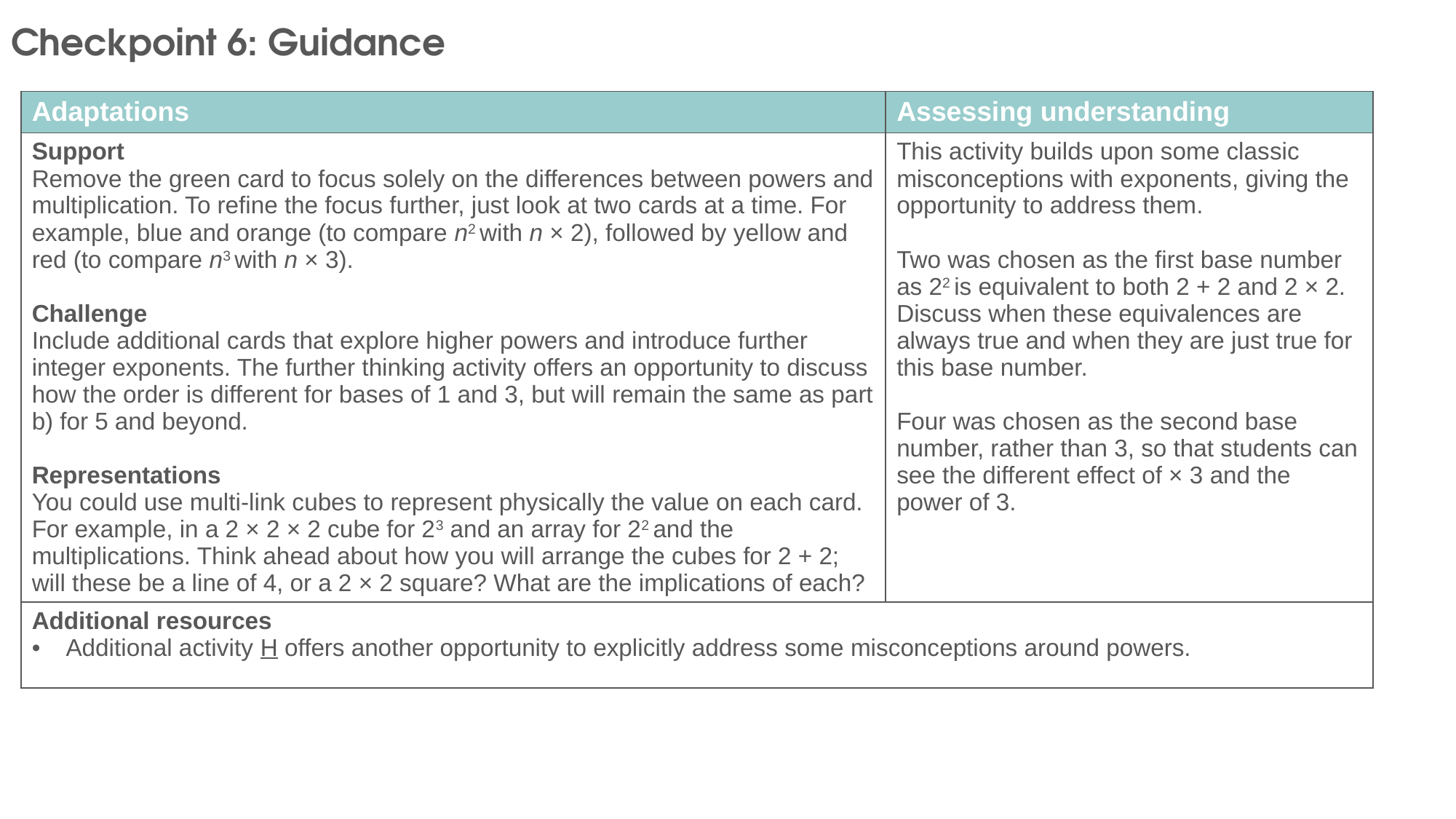

Checkpoint 6: Guidance
| Adaptations | Assessing understanding |
| --- | --- |
| Support Remove the green card to focus solely on the differences between powers and multiplication. To refine the focus further, just look at two cards at a time. For example, blue and orange (to compare n2 with n × 2), followed by yellow and red (to compare n3 with n × 3). Challenge Include additional cards that explore higher powers and introduce further integer exponents. The further thinking activity offers an opportunity to discuss how the order is different for bases of 1 and 3, but will remain the same as part b) for 5 and beyond. Representations You could use multi-link cubes to represent physically the value on each card. For example, in a 2 × 2 × 2 cube for 23 and an array for 22 and the multiplications. Think ahead about how you will arrange the cubes for 2 + 2; will these be a line of 4, or a 2 × 2 square? What are the implications of each? | This activity builds upon some classic misconceptions with exponents, giving the opportunity to address them. Two was chosen as the first base number as 22 is equivalent to both 2 + 2 and 2 × 2. Discuss when these equivalences are always true and when they are just true for this base number. Four was chosen as the second base number, rather than 3, so that students can see the different effect of × 3 and the power of 3. |
| Additional resources Additional activity H offers another opportunity to explicitly address some misconceptions around powers. |  |